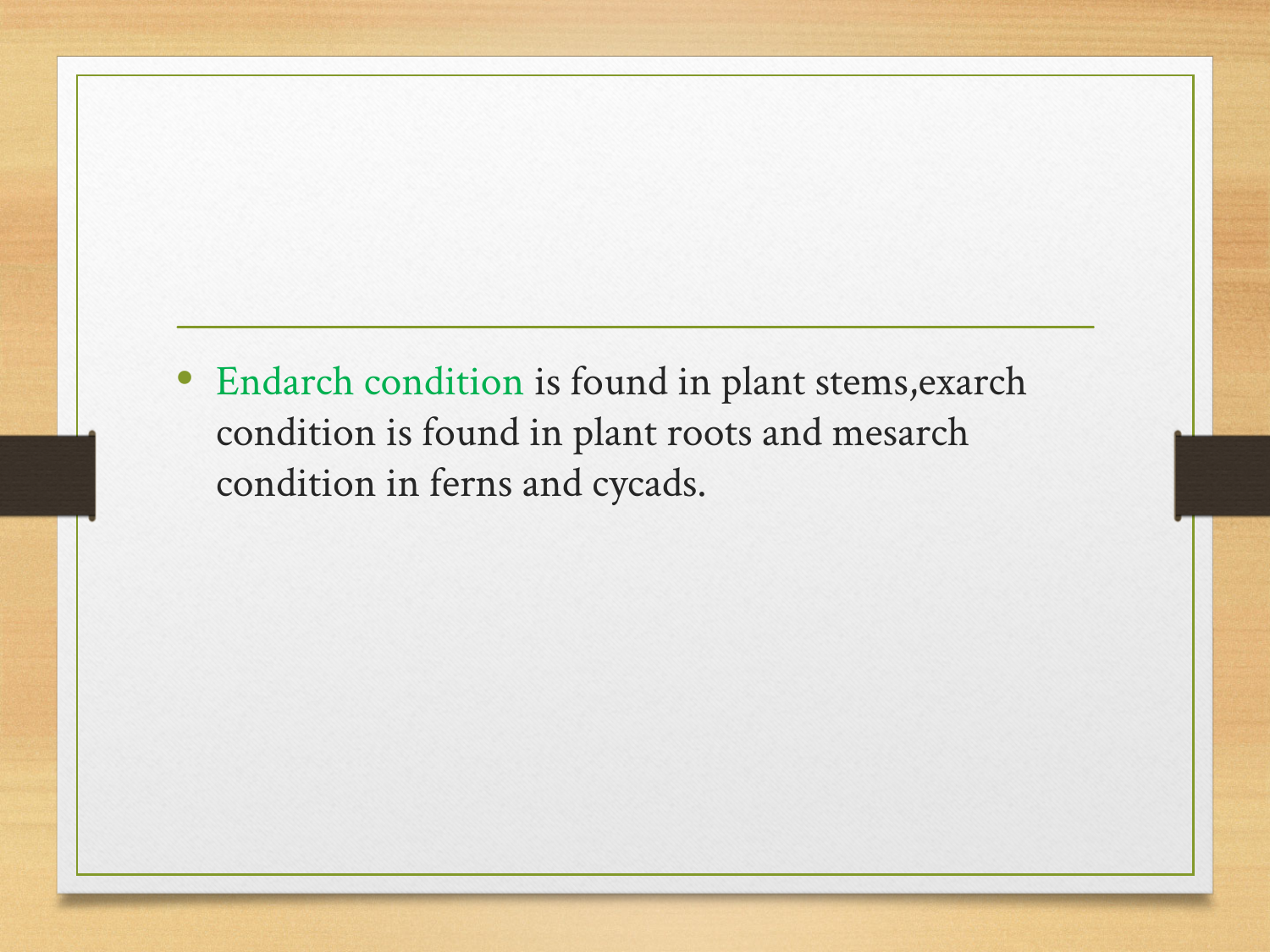

#
Endarch condition is found in plant stems,exarch condition is found in plant roots and mesarch condition in ferns and cycads.